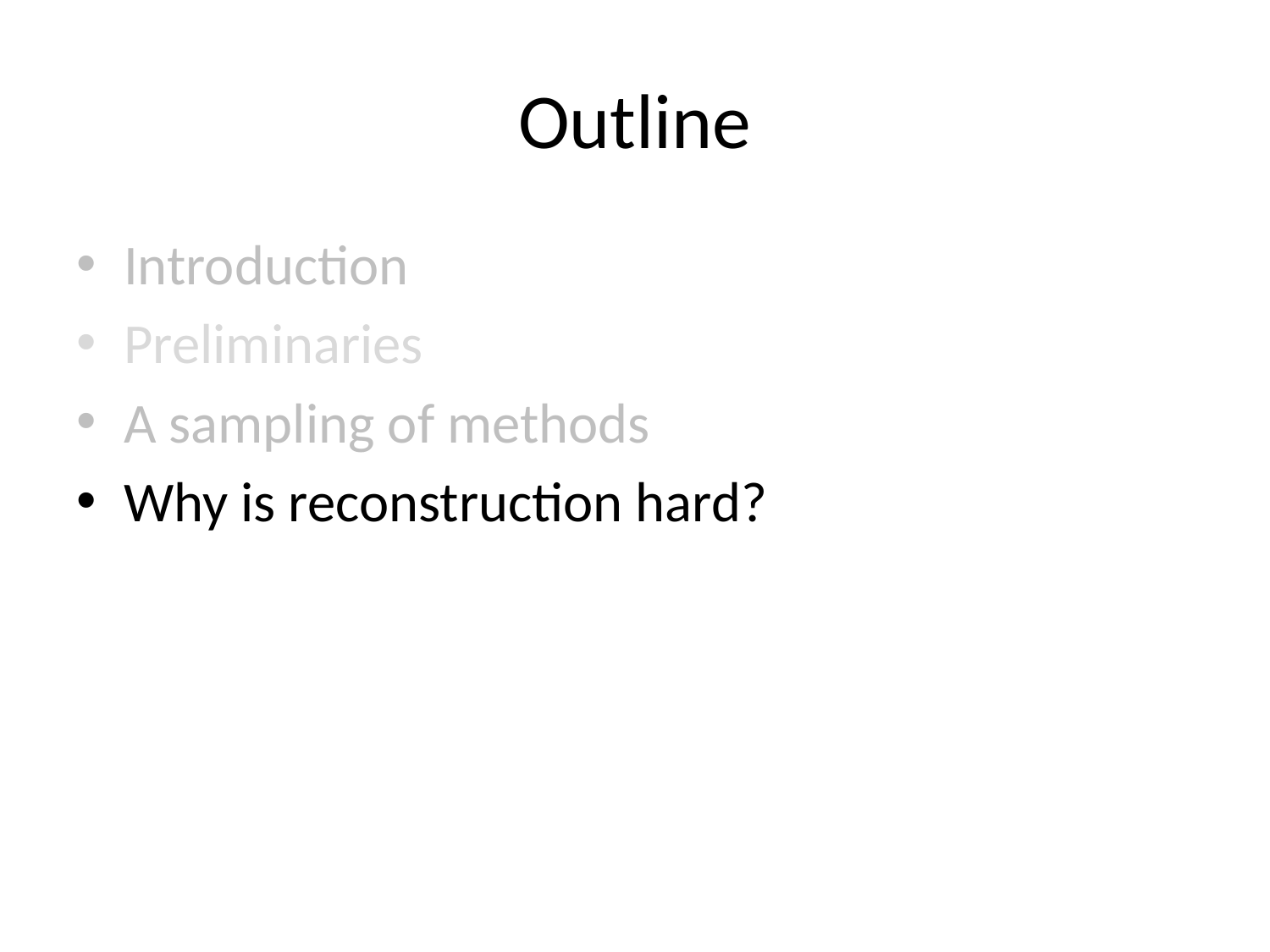

# Outline
Introduction
Preliminaries
A sampling of methods
Why is reconstruction hard?